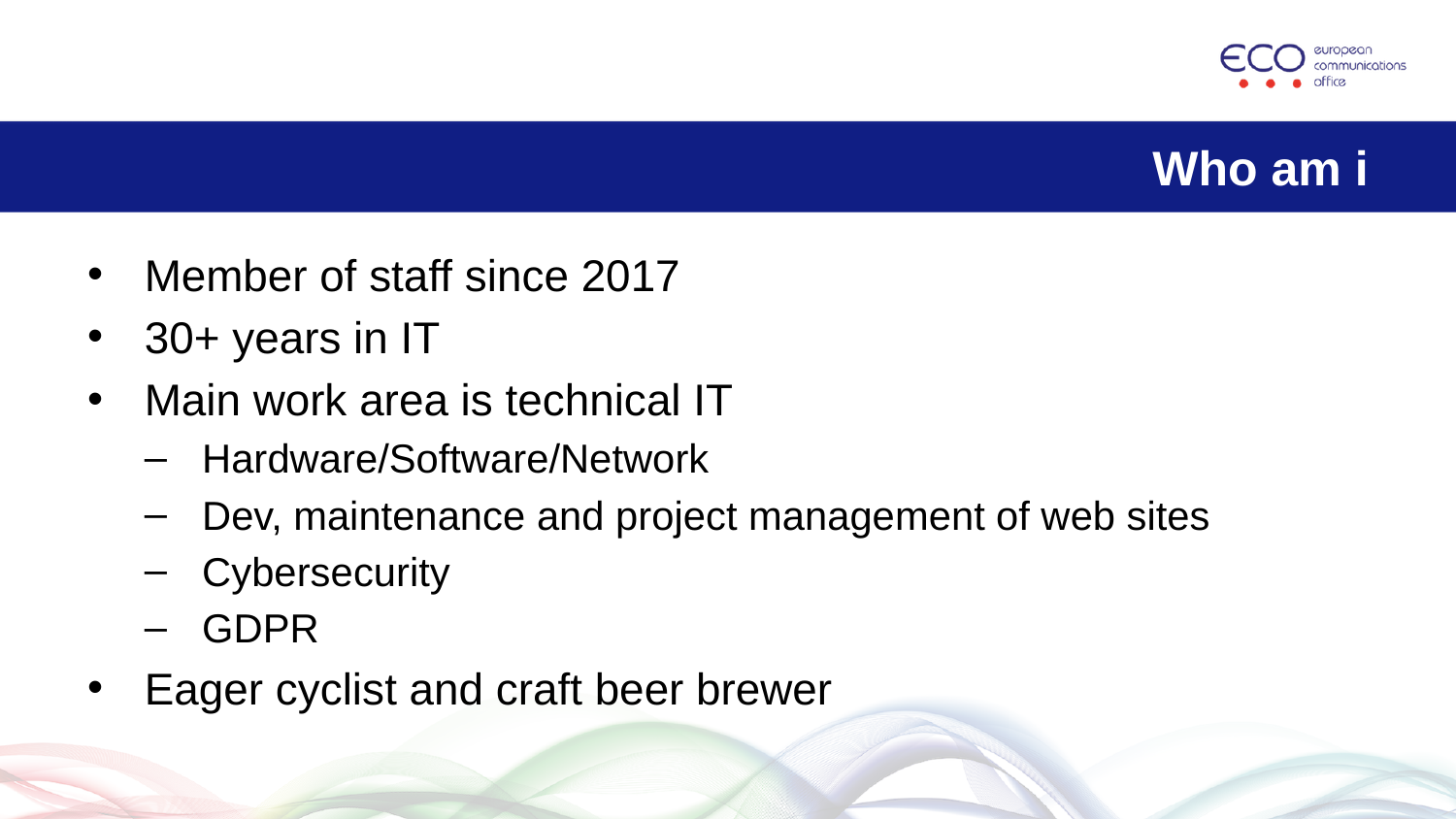

# Who am i
Member of staff since 2017
30+ years in IT
Main work area is technical IT
Hardware/Software/Network
Dev, maintenance and project management of web sites
Cybersecurity
GDPR
Eager cyclist and craft beer brewer